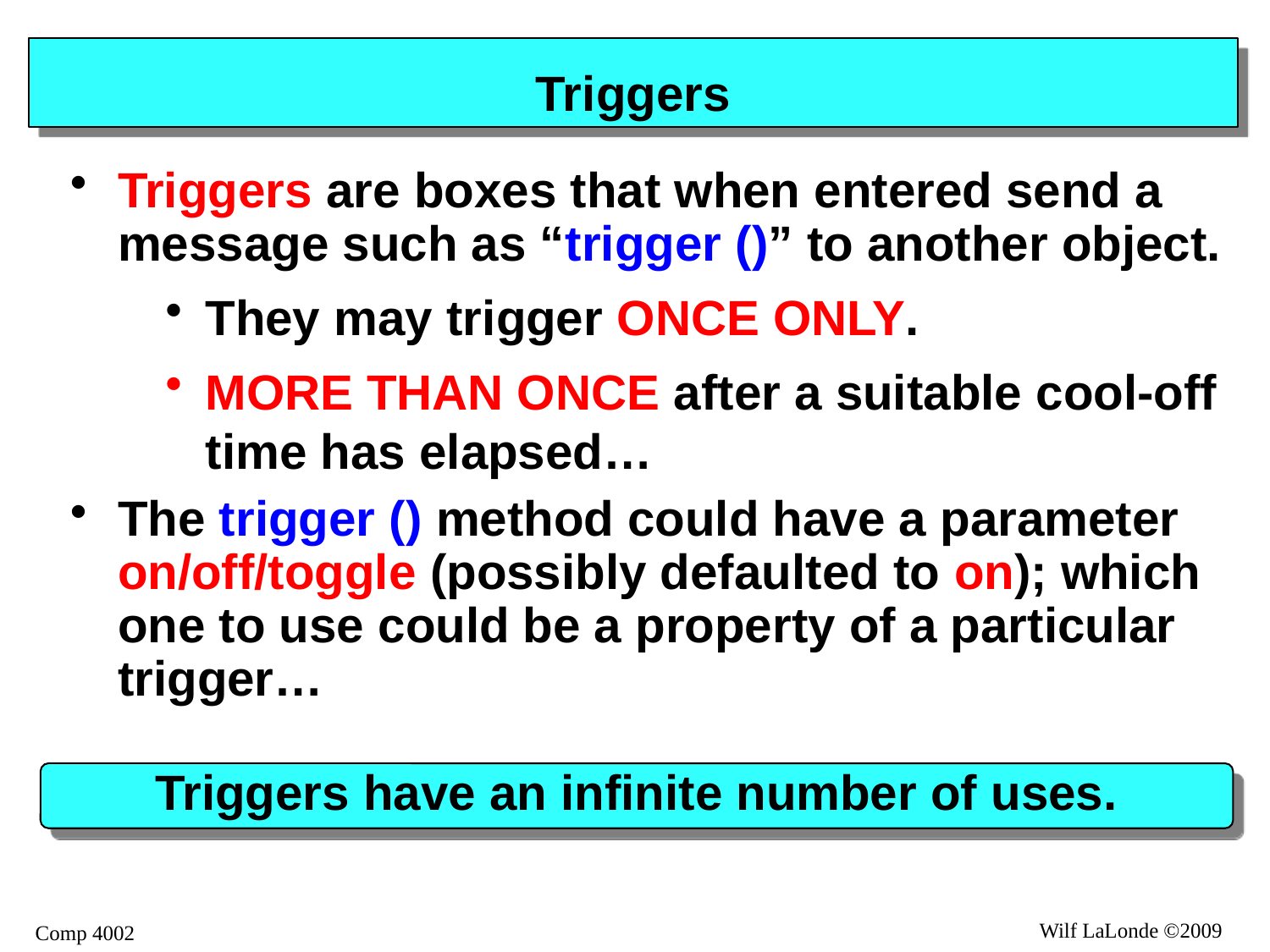

# Triggers
Triggers are boxes that when entered send a message such as “trigger ()” to another object.
They may trigger ONCE ONLY.
MORE THAN ONCE after a suitable cool-off time has elapsed…
The trigger () method could have a parameter on/off/toggle (possibly defaulted to on); which one to use could be a property of a particular trigger…
Triggers have an infinite number of uses.